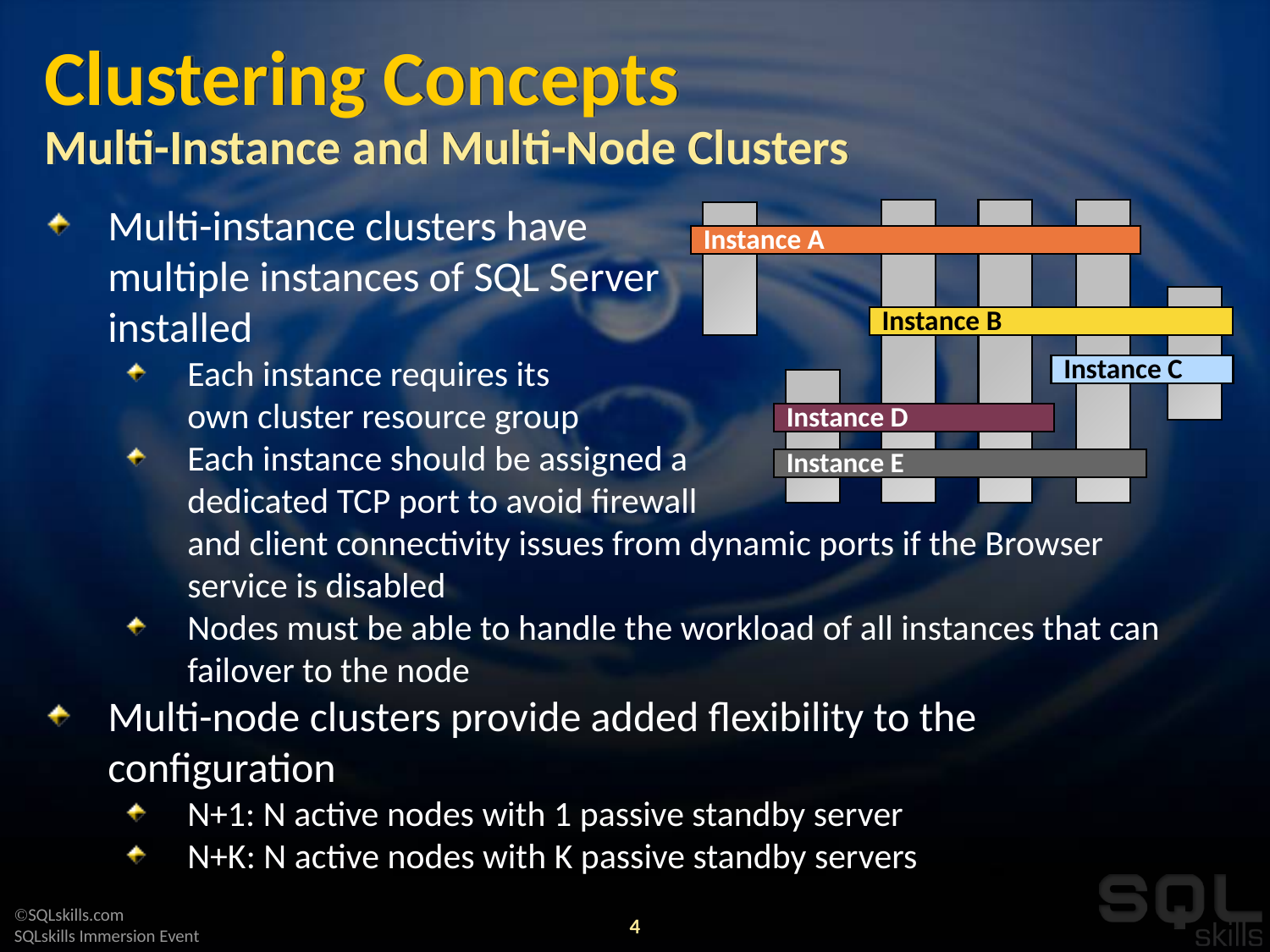

# Clustering Concepts Multi-Instance and Multi-Node Clusters
Multi-instance clusters have
multiple instances of SQL Server
installed
Each instance requires its
own cluster resource group
Each instance should be assigned a
dedicated TCP port to avoid firewall
and client connectivity issues from dynamic ports if the Browser service is disabled
Nodes must be able to handle the workload of all instances that can failover to the node
Multi-node clusters provide added flexibility to the configuration
N+1: N active nodes with 1 passive standby server
N+K: N active nodes with K passive standby servers

Instance A

Instance B
Instance C

Instance D
Instance E
4